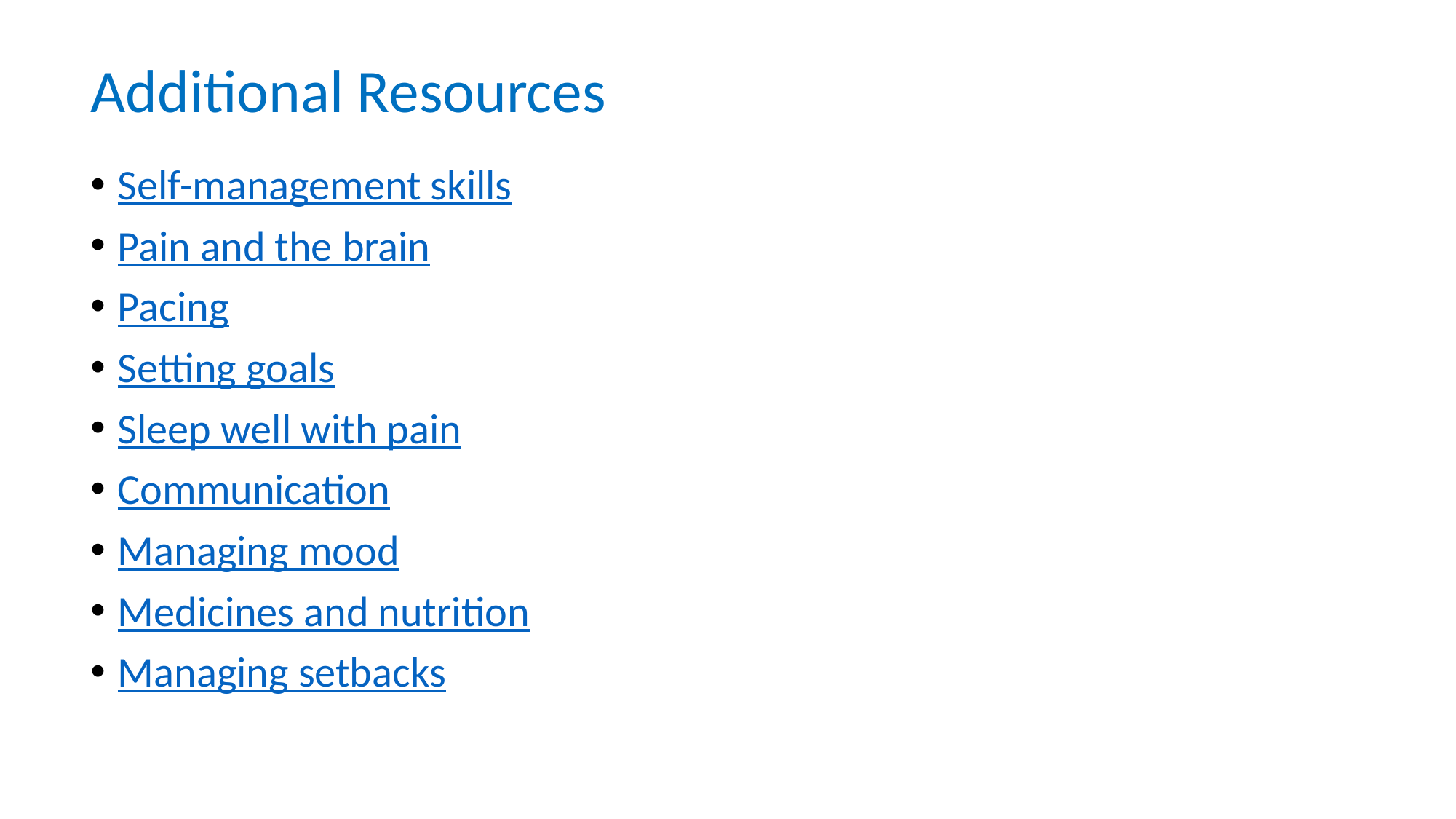

# Additional Resources
Self-management skills
Pain and the brain
Pacing
Setting goals
Sleep well with pain
Communication
Managing mood
Medicines and nutrition
Managing setbacks